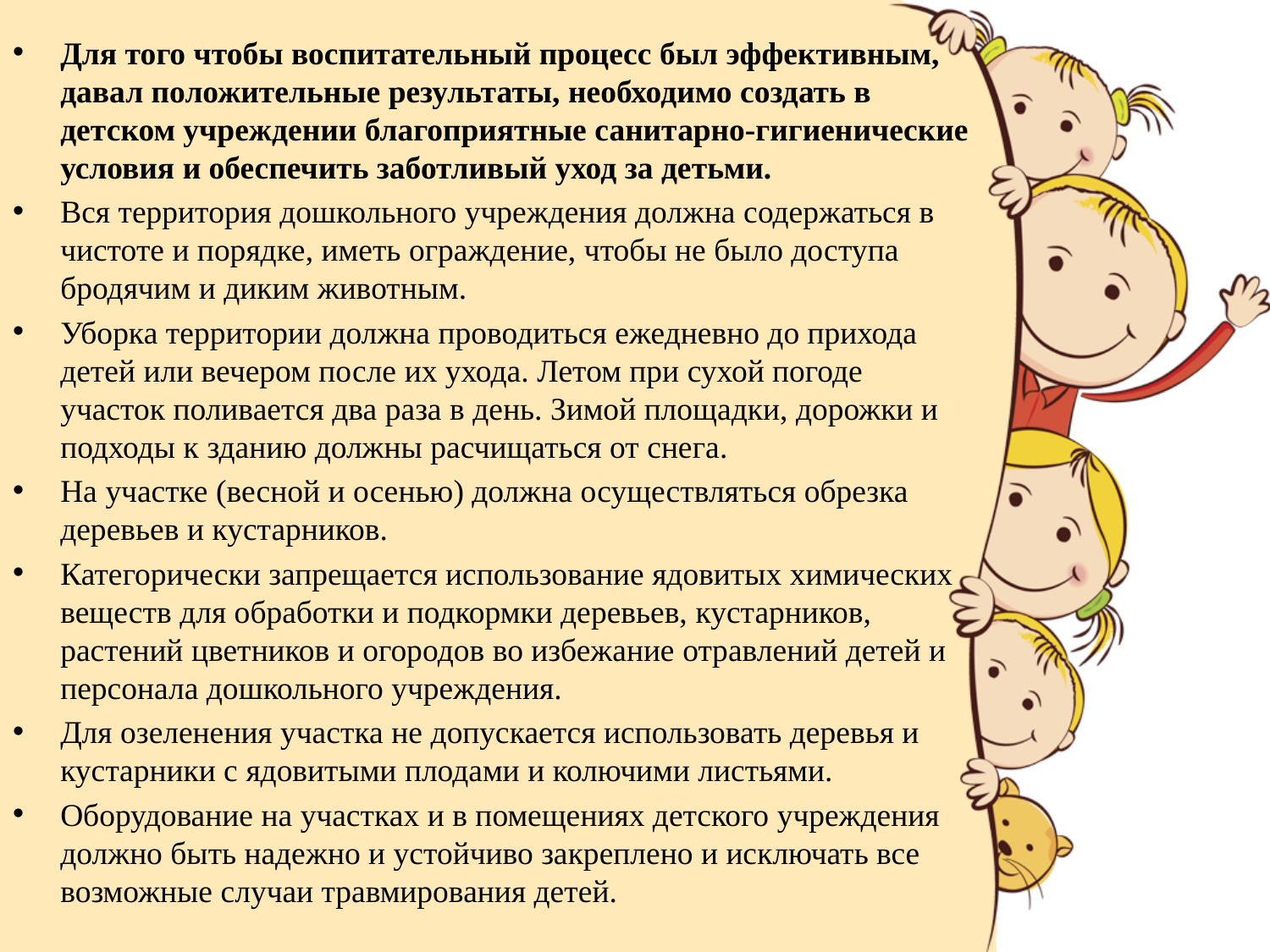

Для того чтобы воспитательный процесс был эффективным, давал положительные результаты, необходимо создать в детском учреждении благоприятные санитарно-гигиенические условия и обеспечить заботливый уход за детьми.
Вся территория дошкольного учреждения должна содержаться в чистоте и порядке, иметь ограждение, чтобы не было доступа бродячим и диким животным.
Уборка территории должна проводиться ежедневно до прихода детей или вечером после их ухода. Летом при сухой погоде участок поливается два раза в день. Зимой площадки, дорожки и подходы к зданию должны расчищаться от снега.
На участке (весной и осенью) должна осуществляться обрезка деревьев и кустарников.
Категорически запрещается использование ядовитых химических веществ для обработки и подкормки деревьев, кустарников, растений цветников и огородов во избежание отравлений детей и персонала дошкольного учреждения.
Для озеленения участка не допускается использовать деревья и кустарники с ядовитыми плодами и колючими листьями.
Оборудование на участках и в помещениях детского учреждения должно быть надежно и устойчиво закреплено и исключать все возможные случаи травмирования детей.